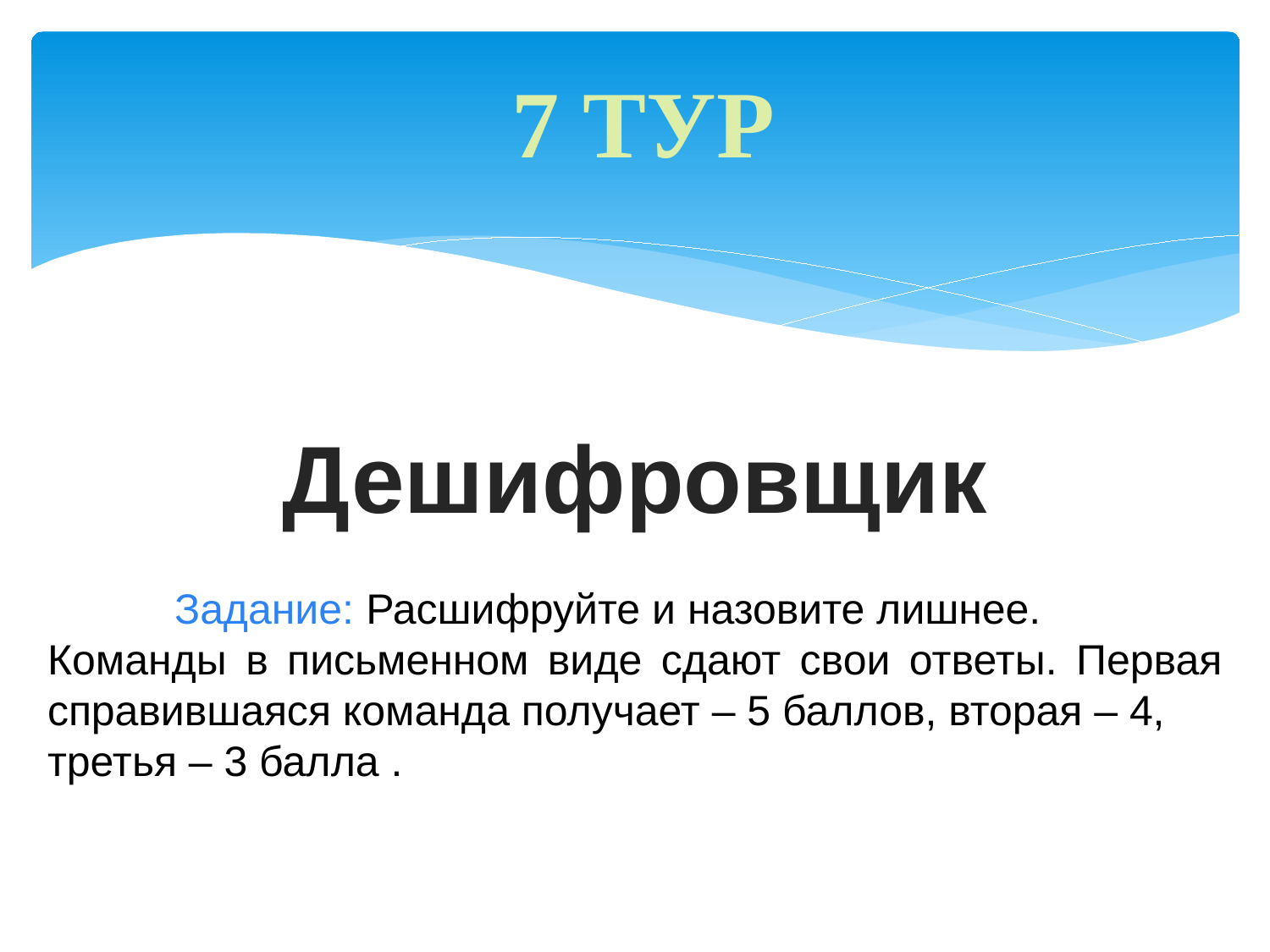

7 тур
Дешифровщик
	Задание: Расшифруйте и назовите лишнее.
Команды в письменном виде сдают свои ответы. Первая справившаяся команда получает – 5 баллов, вторая – 4,
третья – 3 балла .